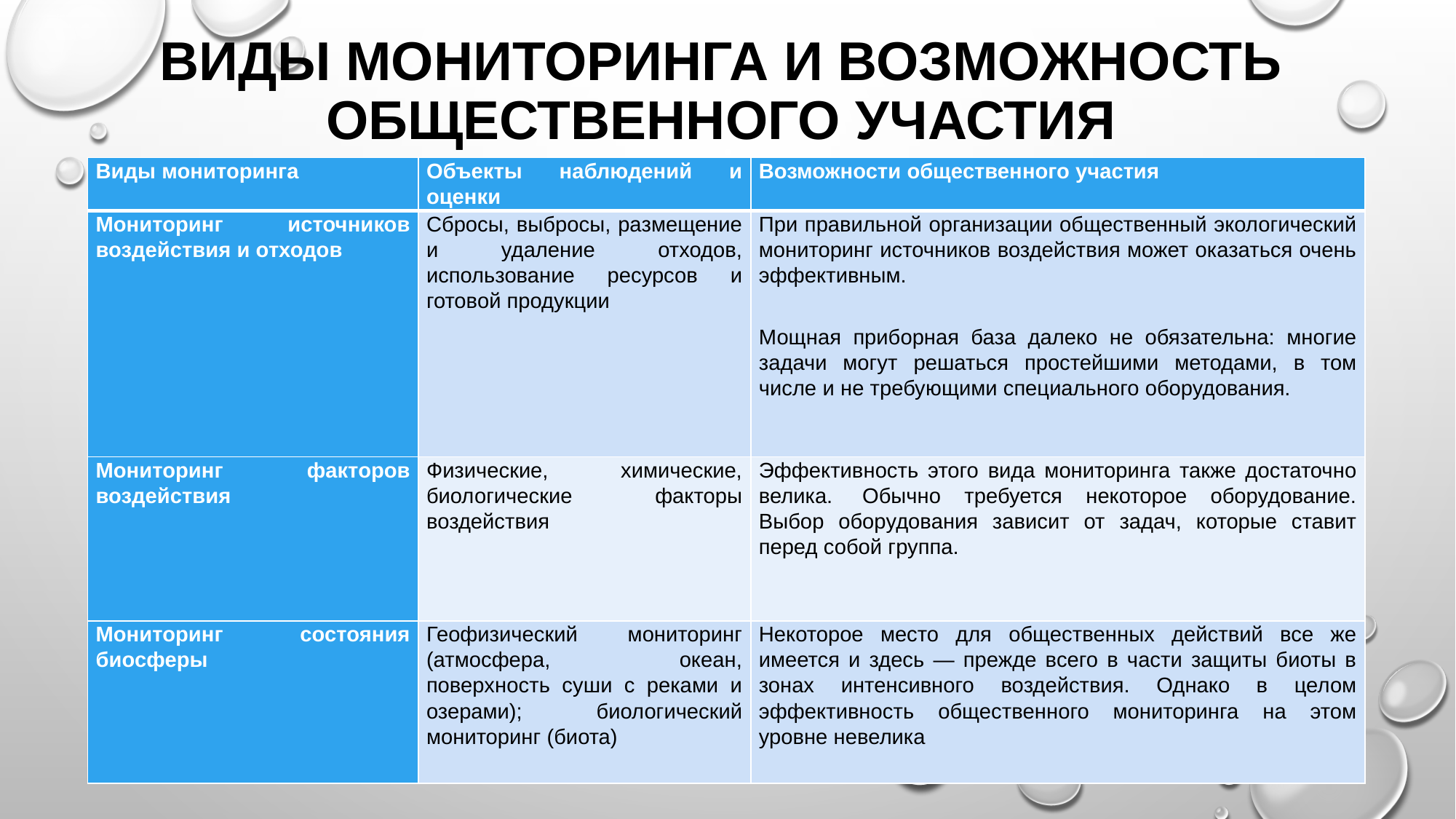

# Виды мониторинга и возможность общественного участия
| Виды мониторинга | Объекты наблюдений и оценки | Возможности общественного участия |
| --- | --- | --- |
| Мониторинг источников воздействия и отходов | Сбросы, выбросы, размещение и удаление отходов, использование ресурсов и готовой продукции | При правильной организации общественный экологический мониторинг источников воздействия может оказаться очень эффективным. Мощная приборная база далеко не обязательна: многие задачи могут решаться простейшими методами, в том числе и не требующими специального оборудования. |
| Мониторинг факторов воздействия | Физические, химические, биологические факторы воздействия | Эффективность этого вида мониторинга также достаточно велика.  Обычно требуется некоторое оборудование. Выбор оборудования зависит от задач, которые ставит перед собой группа. |
| Мониторинг состояния биосферы | Геофизический мониторинг (атмосфера, океан, поверхность суши с реками и озерами); биологический мониторинг (биота) | Некоторое место для общественных действий все же имеется и здесь — прежде всего в части защиты биоты в зонах интенсивного воздействия. Однако в целом эффективность общественного мониторинга на этом уровне невелика |